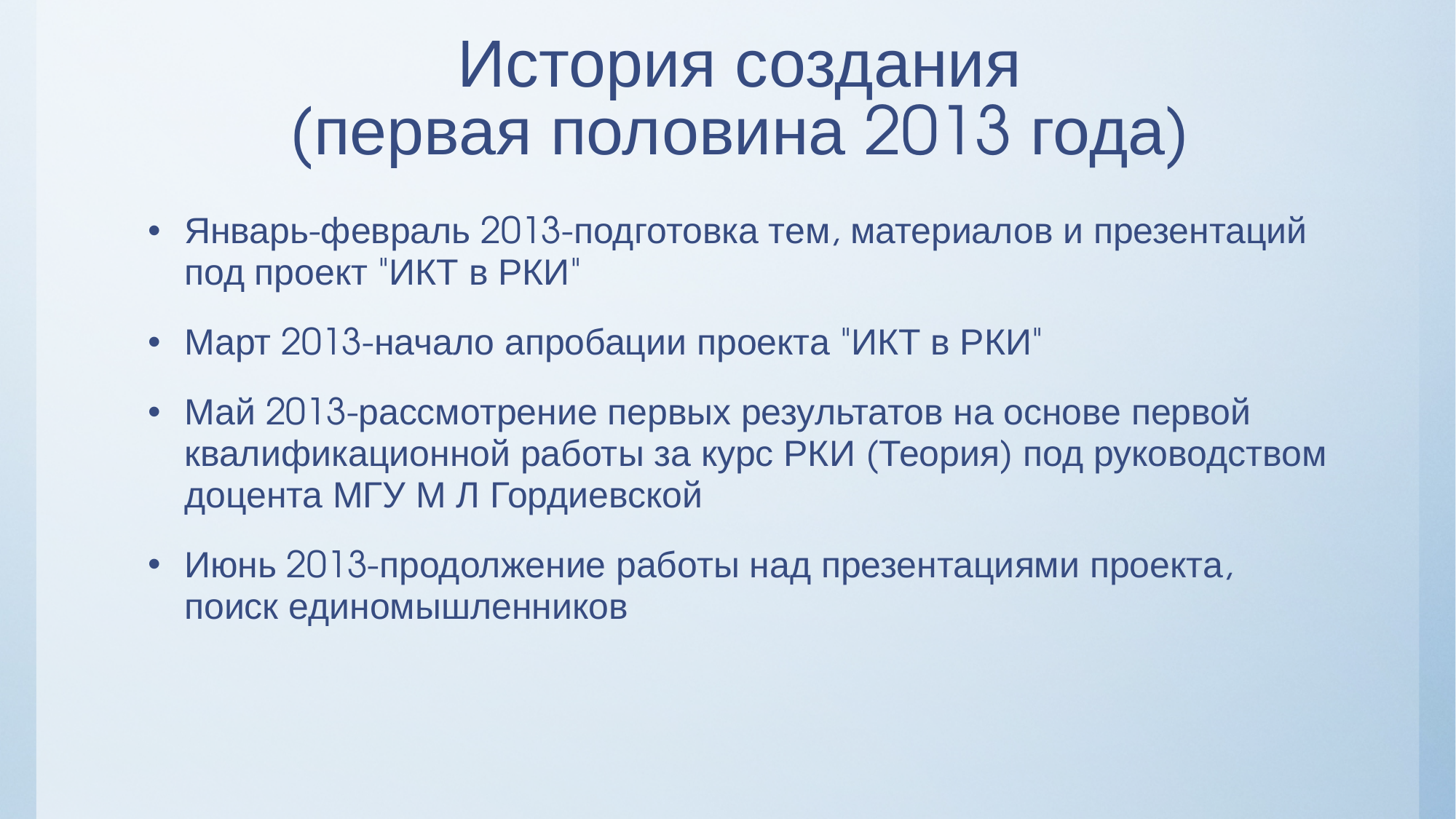

# История создания (первая половина 2013 года)
Январь-февраль 2013-подготовка тем, материалов и презентаций под проект "ИКТ в РКИ"
Март 2013-начало апробации проекта "ИКТ в РКИ"
Май 2013-рассмотрение первых результатов на основе первой квалификационной работы за курс РКИ (Теория) под руководством доцента МГУ М Л Гордиевской
Июнь 2013-продолжение работы над презентациями проекта, поиск единомышленников